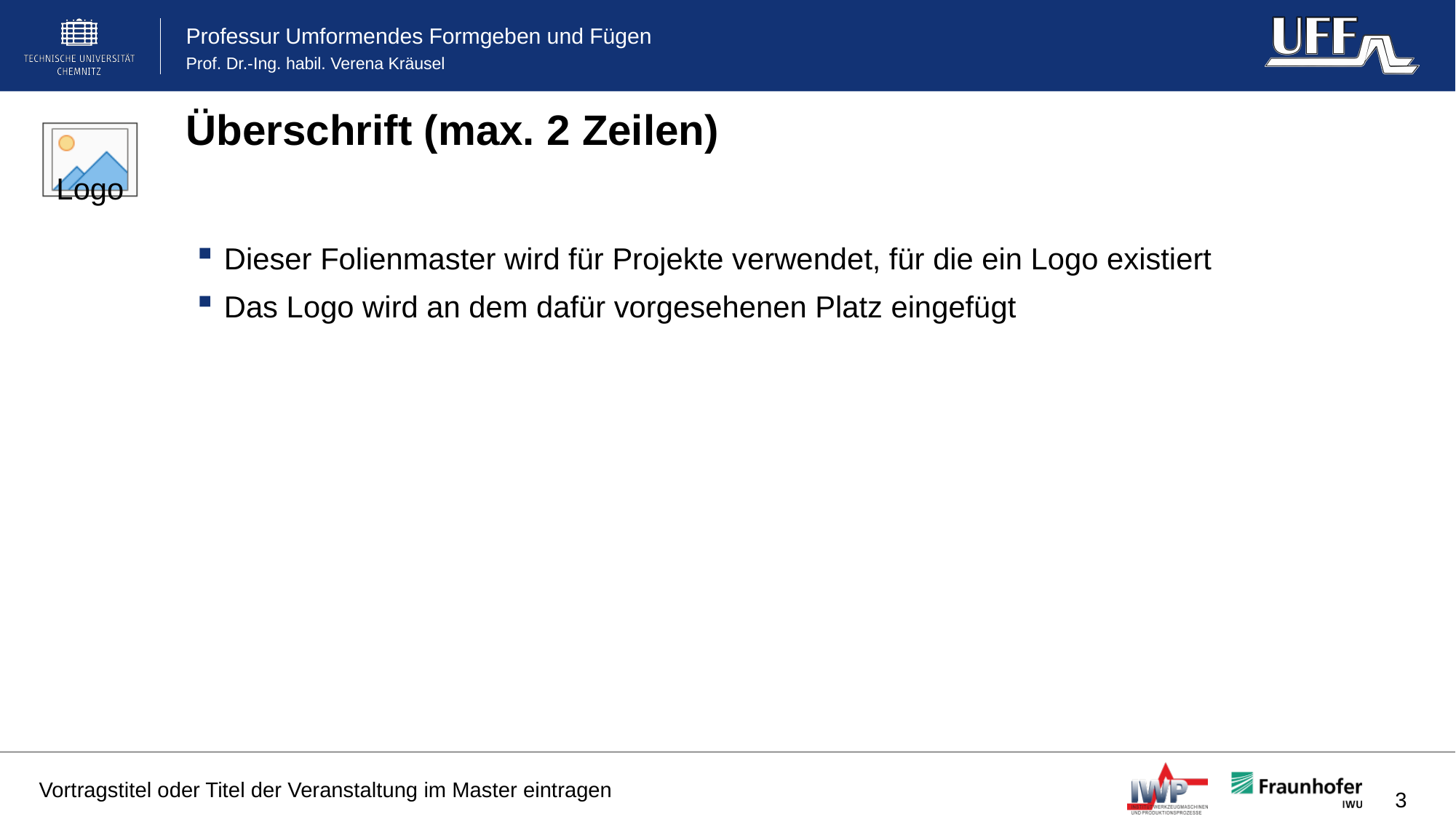

Überschrift (max. 2 Zeilen)
Dieser Folienmaster wird für Projekte verwendet, für die ein Logo existiert
Das Logo wird an dem dafür vorgesehenen Platz eingefügt